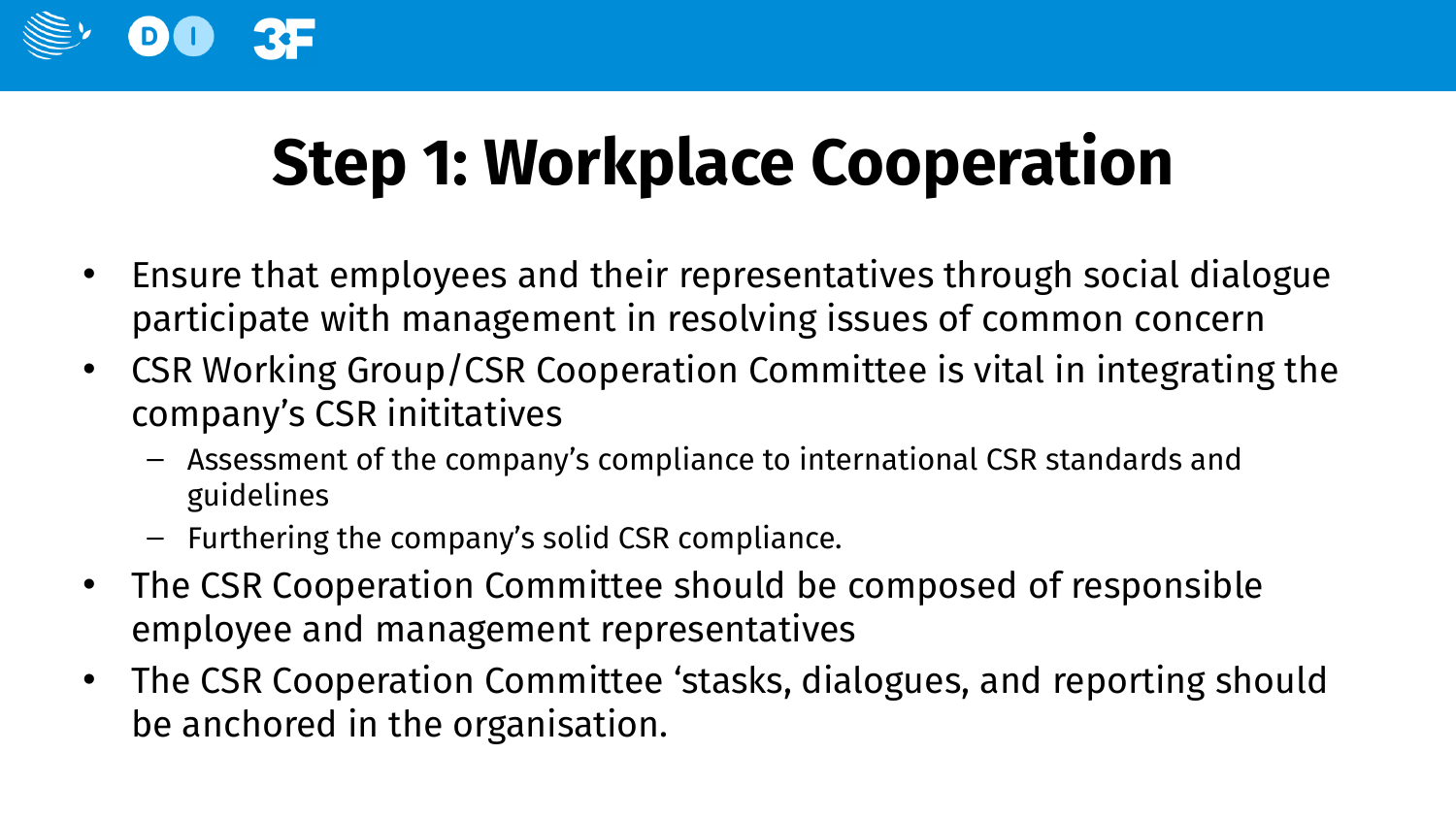

# Step 1: Workplace Cooperation
Ensure that employees and their representatives through social dialogue participate with management in resolving issues of common concern
CSR Working Group/CSR Cooperation Committee is vital in integrating the company’s CSR inititatives
Assessment of the company’s compliance to international CSR standards and guidelines
Furthering the company’s solid CSR compliance.
The CSR Cooperation Committee should be composed of responsible employee and management representatives
The CSR Cooperation Committee ‘stasks, dialogues, and reporting should be anchored in the organisation.